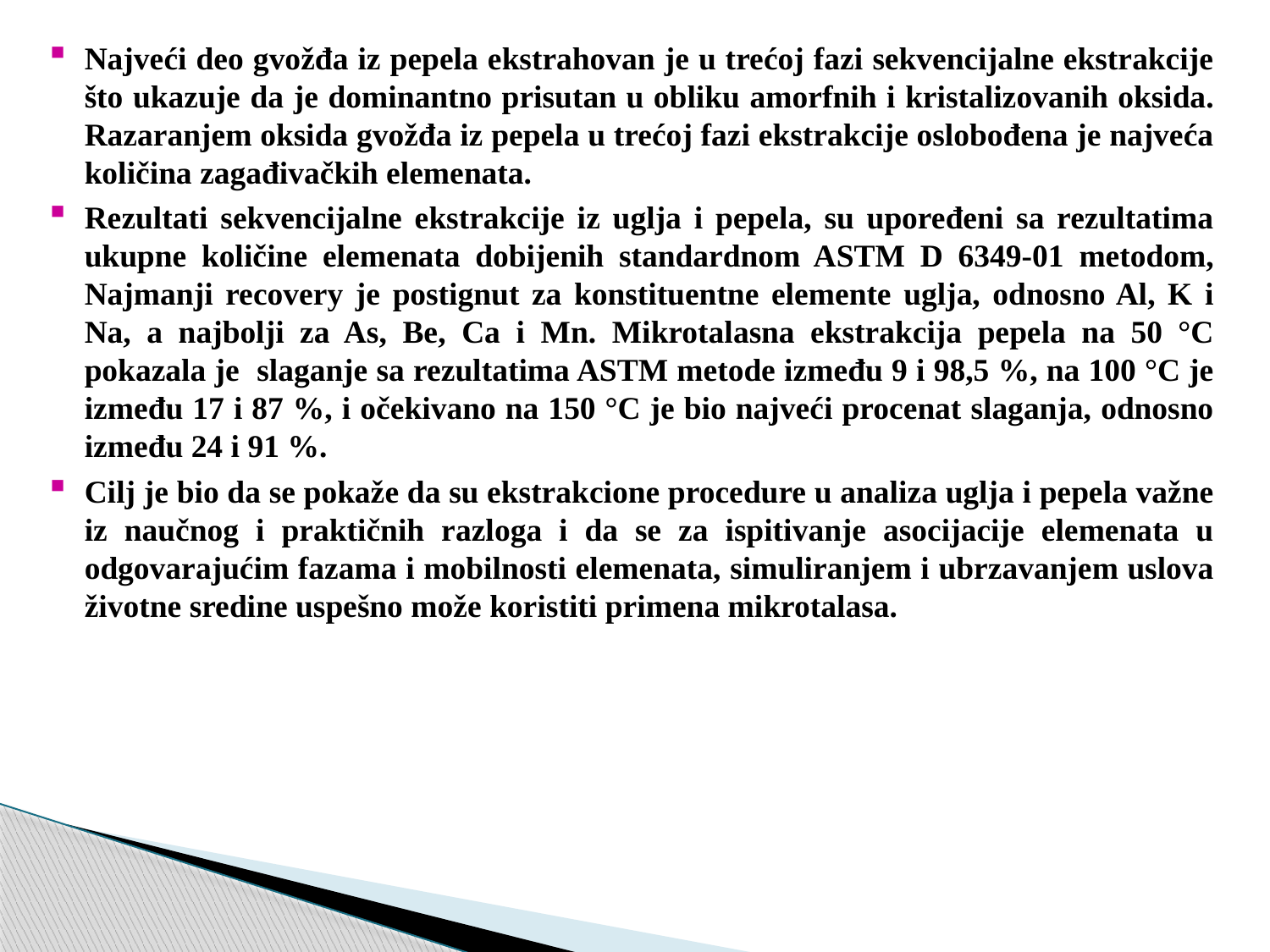

Najveći deo gvožđa iz pepela ekstrahovan je u trećoj fazi sekvencijalne ekstrakcije što ukazuje da je dominantno prisutan u obliku amorfnih i kristalizovanih oksida. Razaranjem oksida gvožđa iz pepela u trećoj fazi ekstrakcije oslobođena je najveća količina zagađivačkih elemenata.
Rezultati sekvencijalne ekstrakcije iz uglja i pepela, su upoređeni sa rezultatima ukupne količine elemenata dobijenih standardnom ASTM D 6349-01 metodom, Najmanji recovery je postignut za konstituentne elemente uglja, odnosno Al, K i Na, a najbolji za As, Be, Ca i Mn. Mikrotalasna ekstrakcija pepela na 50 °C pokazala je  slaganje sa rezultatima ASTM metode između 9 i 98,5 %, na 100 °C je između 17 i 87 %, i očekivano na 150 °C je bio najveći procenat slaganja, odnosno između 24 i 91 %.
Cilj je bio da se pokaže da su ekstrakcione procedure u analiza uglja i pepela važne iz naučnog i praktičnih razloga i da se za ispitivanje asocijacije elemenata u odgovarajućim fazama i mobilnosti elemenata, simuliranjem i ubrzavanjem uslova životne sredine uspešno može koristiti primena mikrotalasa.